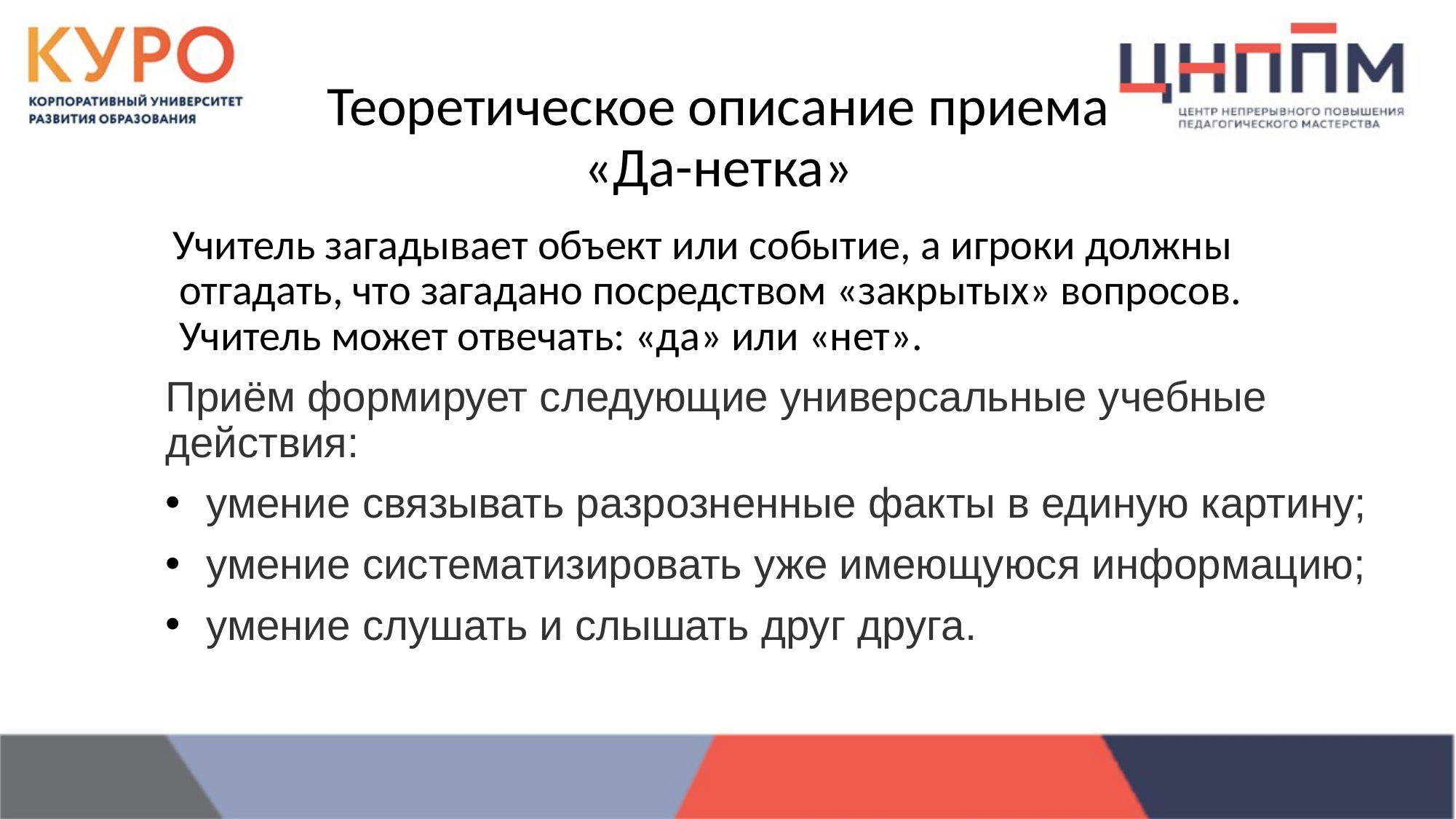

# Теоретическое описание приема «Да-нетка»
Учитель загадывает объект или событие, а игроки должны отгадать, что загадано посредством «закрытых» вопросов. Учитель может отвечать: «да» или «нет».
Приём формирует следующие универсальные учебные действия:
умение связывать разрозненные факты в единую картину;
умение систематизировать уже имеющуюся информацию;
умение слушать и слышать друг друга.